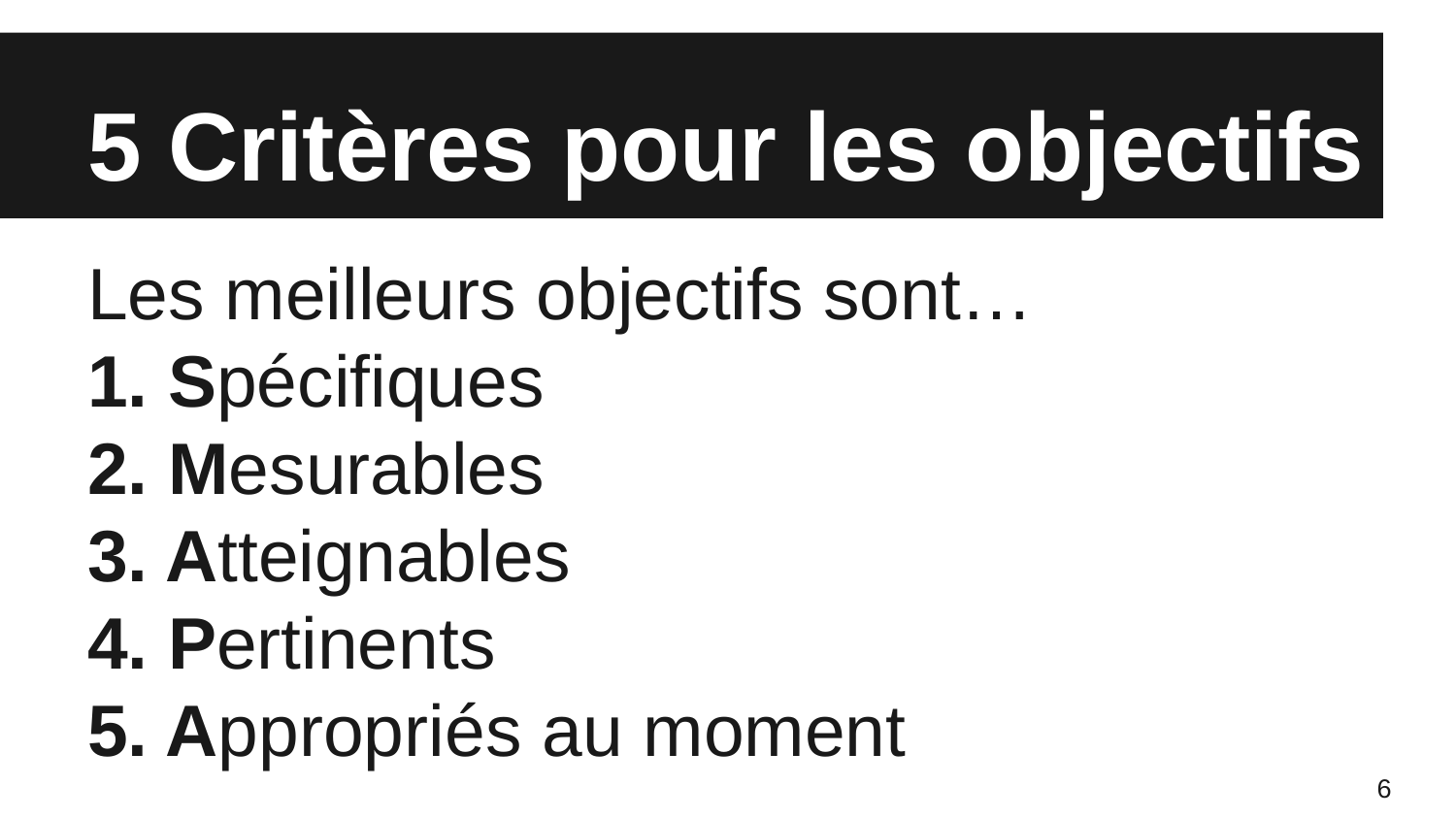

# 5 Critères pour les objectifs
Les meilleurs objectifs sont…
1. Spécifiques
2. Mesurables
3. Atteignables
4. Pertinents
5. Appropriés au moment
6